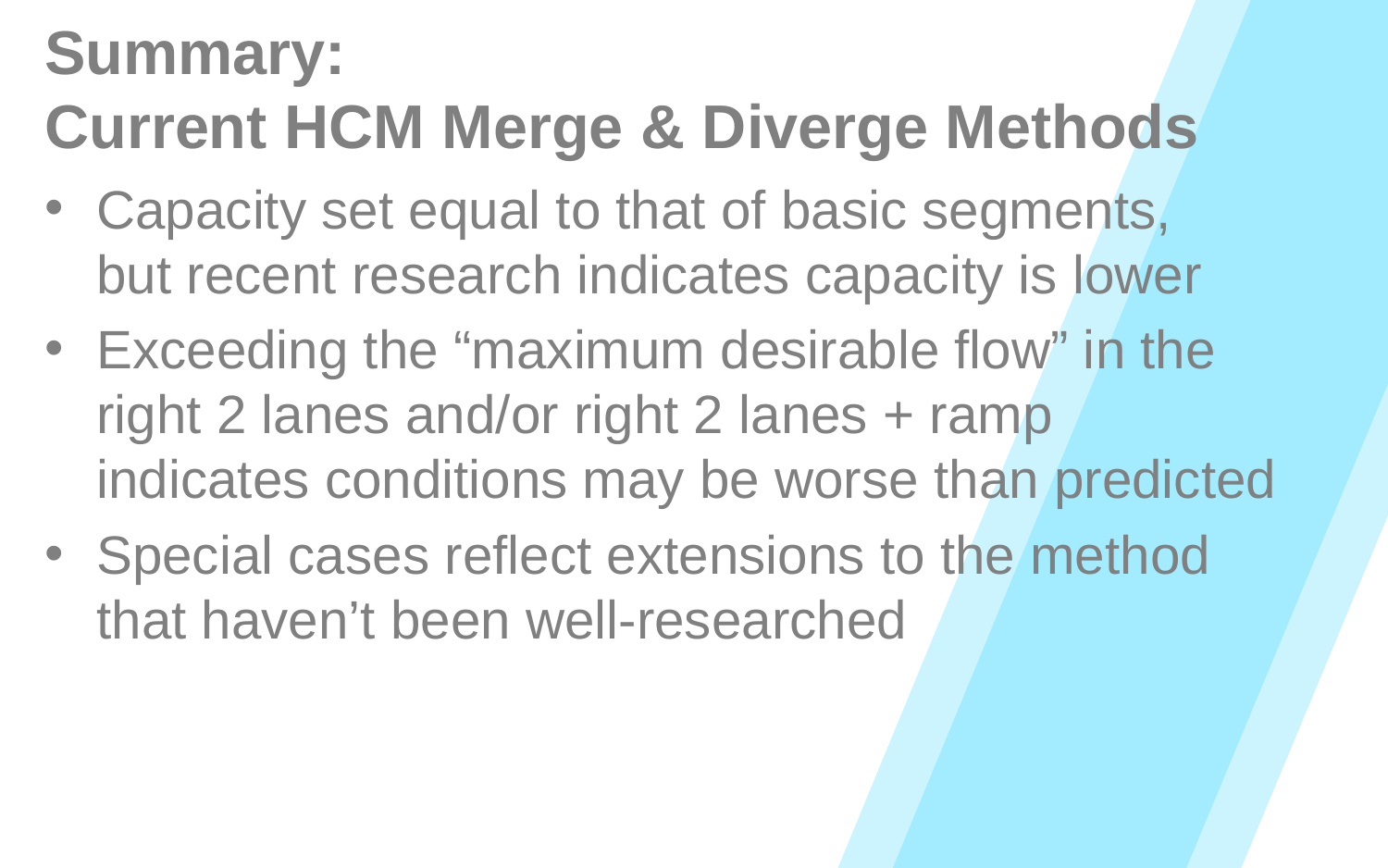

# Summary: Current HCM Merge & Diverge Methods
Capacity set equal to that of basic segments,
but recent research indicates capacity is lower
Exceeding the “maximum desirable flow” in the right 2 lanes and/or right 2 lanes + ramp
indicates conditions may be worse than predicted
Special cases reflect extensions to the method that haven’t been well-researched